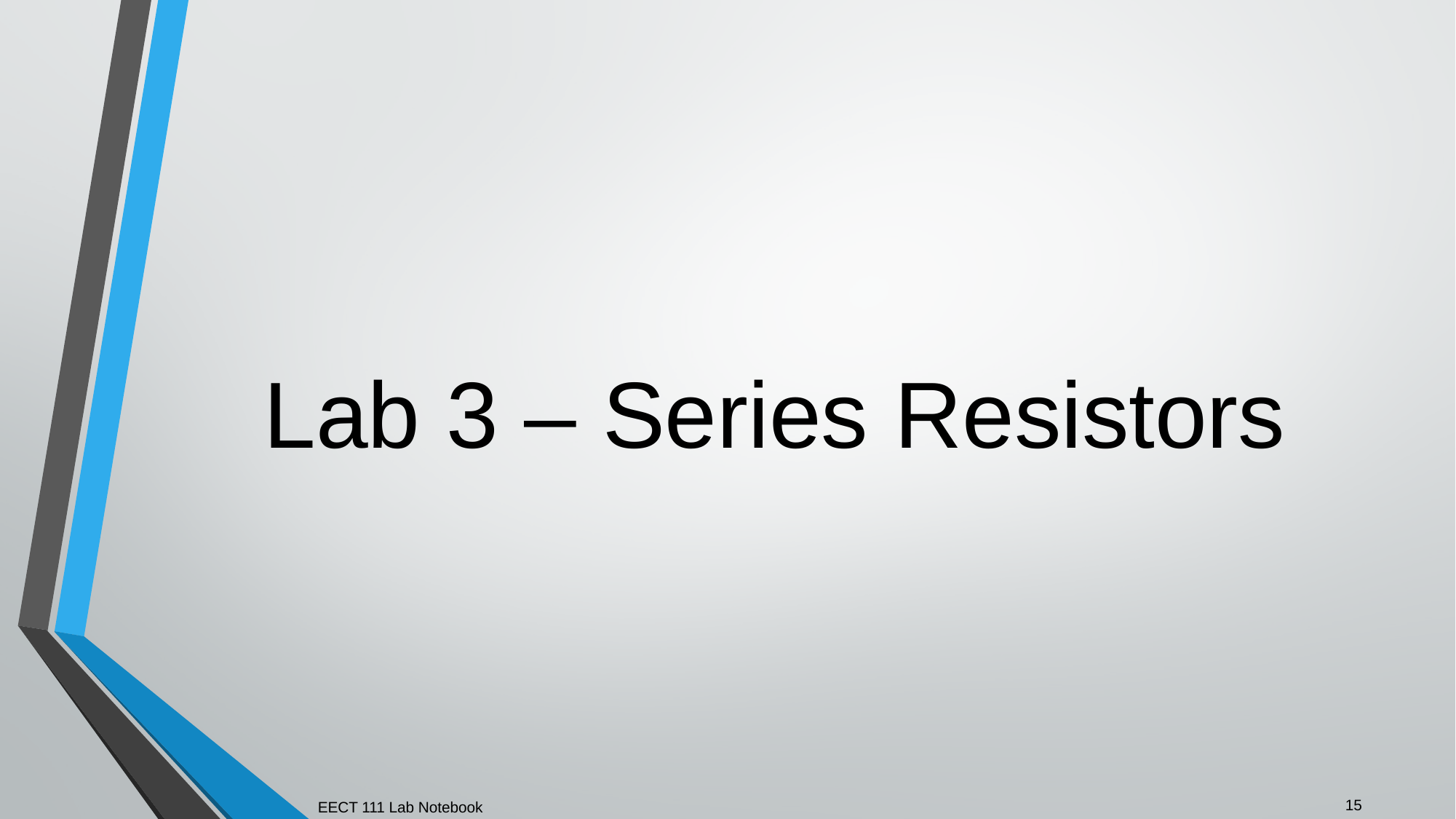

# Lab 3 – Series Resistors
15
EECT 111 Lab Notebook